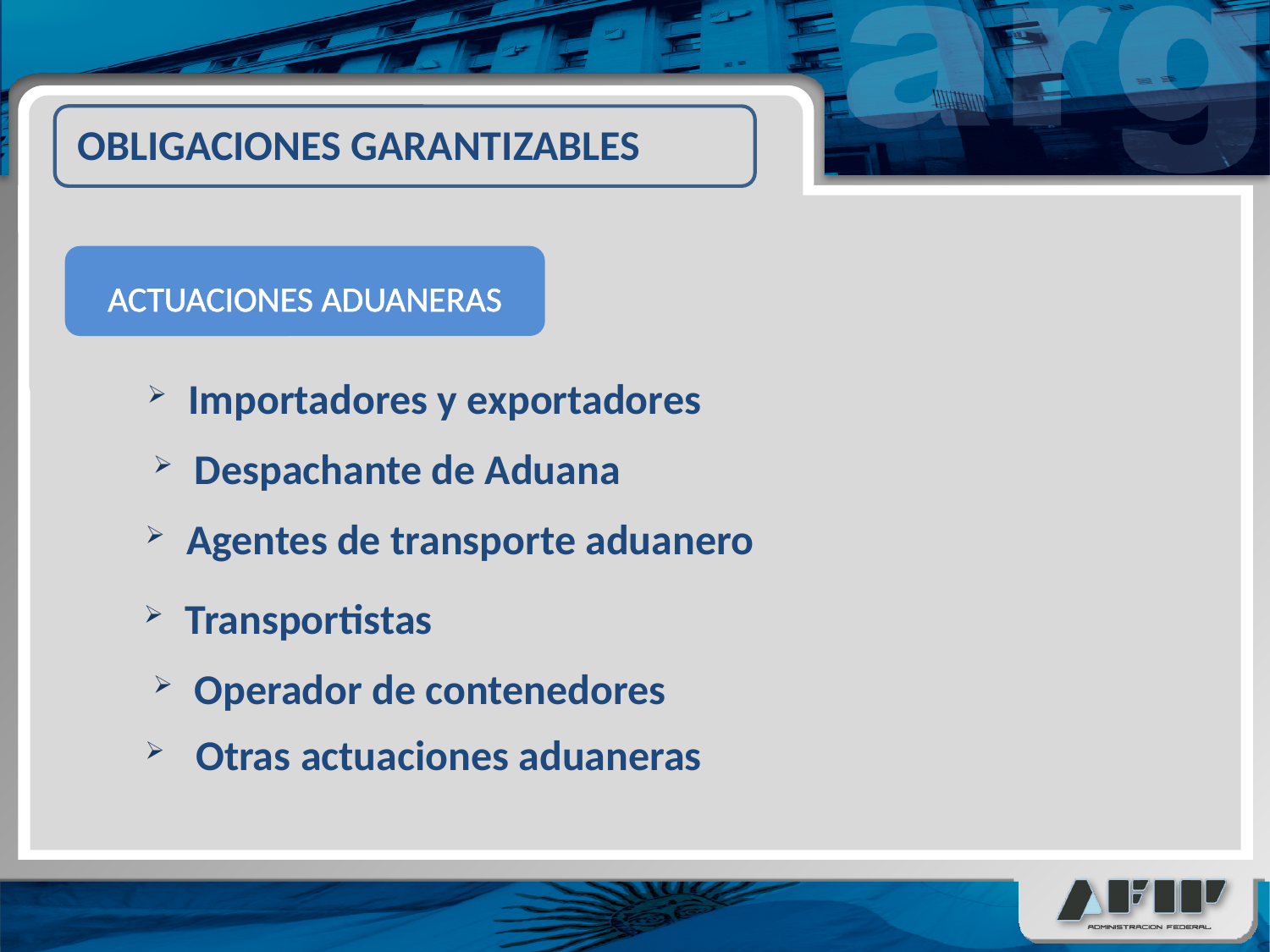

OBLIGACIONES GARANTIZABLES

ACTUACIONES ADUANERAS

  Importadores y exportadores
  Despachante de Aduana
  Agentes de transporte aduanero
  Transportistas
  Operador de contenedores
   Otras actuaciones aduaneras